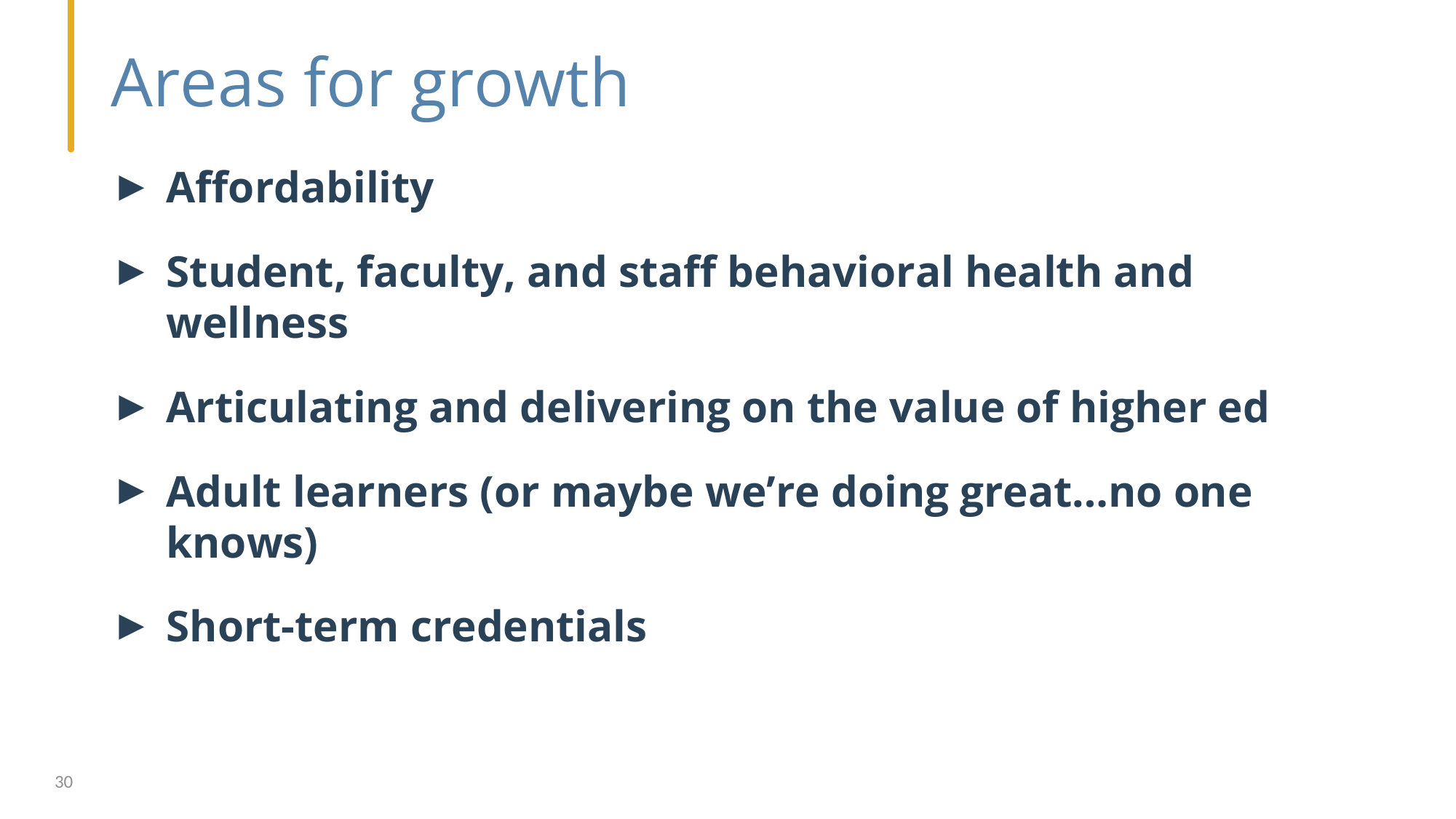

# Areas for growth
Affordability
Student, faculty, and staff behavioral health and wellness
Articulating and delivering on the value of higher ed
Adult learners (or maybe we’re doing great…no one knows)
Short-term credentials
30